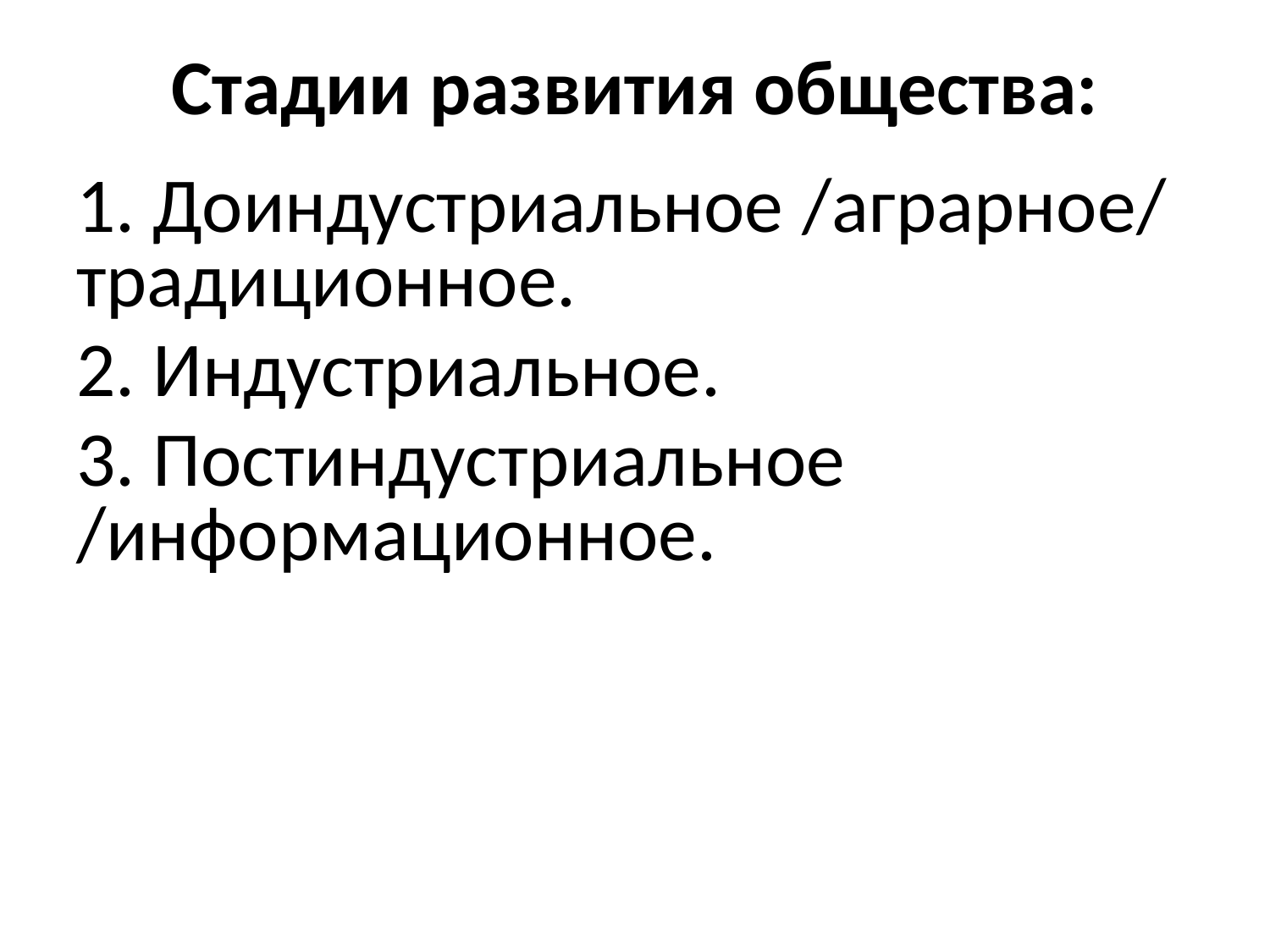

# Стадии развития общества:
1. Доиндустриальное /аграрное/ традиционное.
2. Индустриальное.
3. Постиндустриальное /информационное.